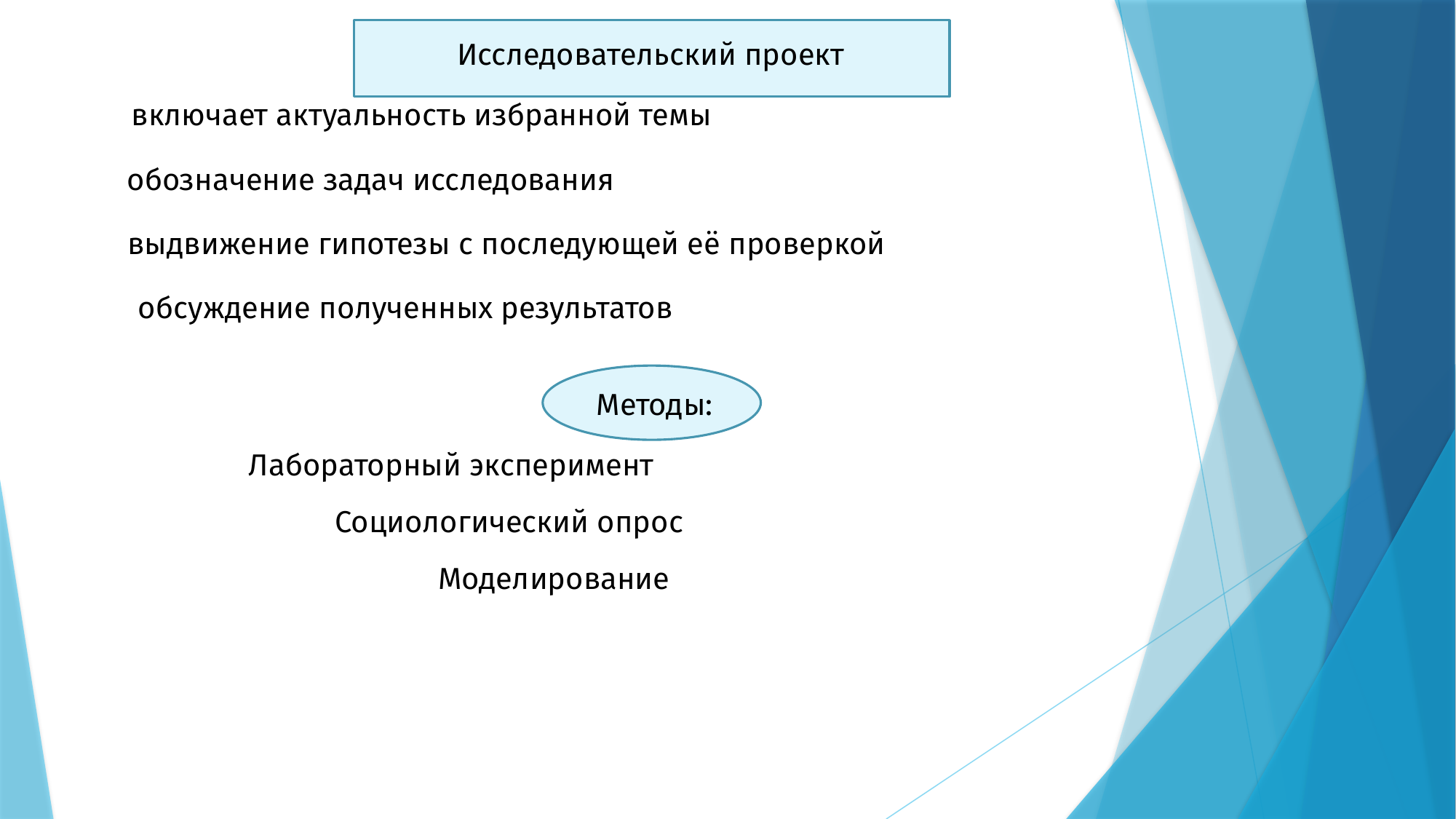

Исследовательский проект
включает актуальность избранной темы
обозначение задач исследования
выдвижение гипотезы с последующей её проверкой
обсуждение полученных результатов

Методы:
Лабораторный эксперимент
Социологический опрос
Моделирование